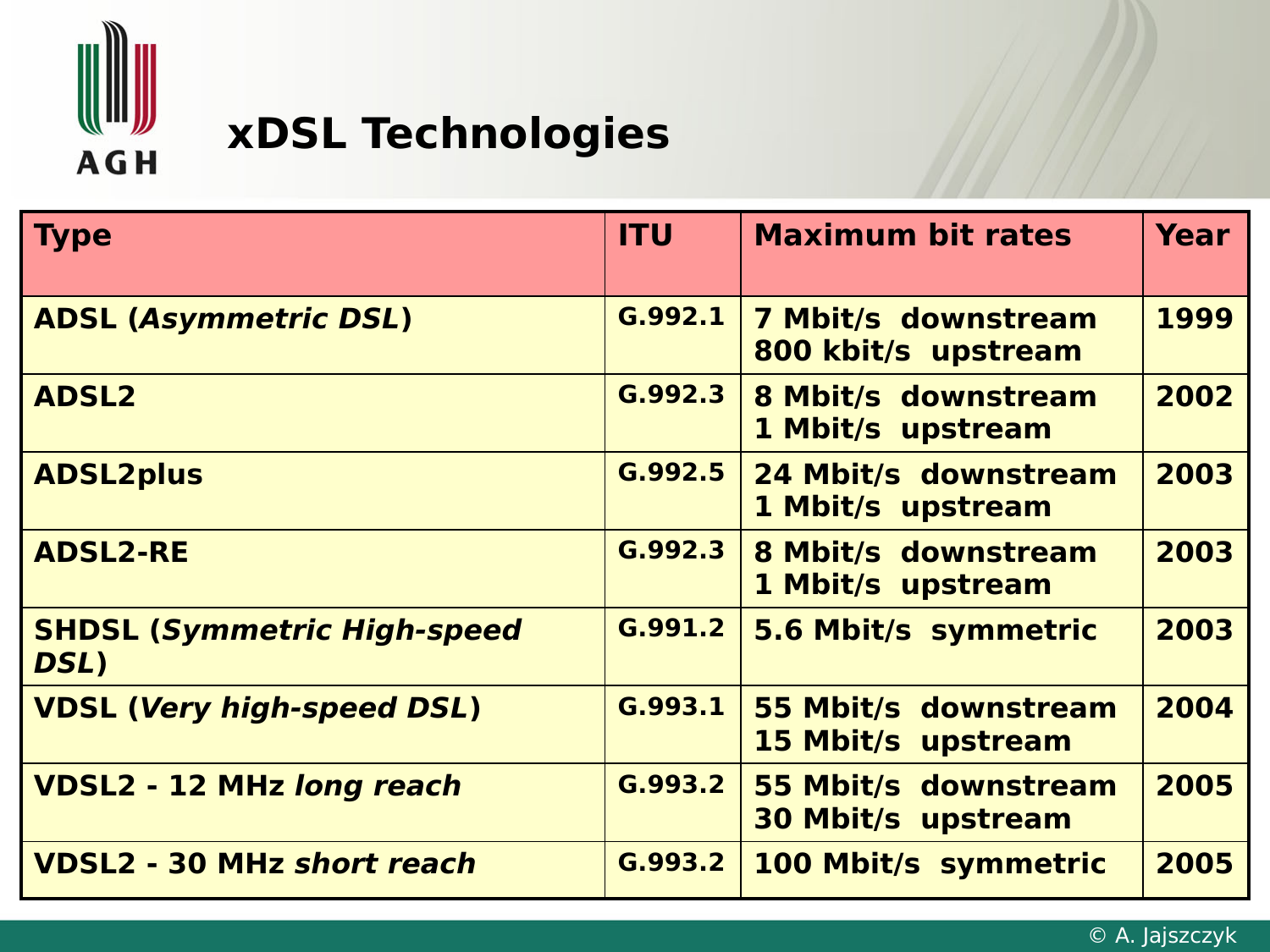

# xDSL Technologies
| Type | ITU | Maximum bit rates | Year |
| --- | --- | --- | --- |
| ADSL (Asymmetric DSL) | G.992.1 | 7 Mbit/s downstream 800 kbit/s upstream | 1999 |
| ADSL2 | G.992.3 | 8 Mbit/s downstream 1 Mbit/s upstream | 2002 |
| ADSL2plus | G.992.5 | 24 Mbit/s downstream 1 Mbit/s upstream | 2003 |
| ADSL2-RE | G.992.3 | 8 Mbit/s downstream 1 Mbit/s upstream | 2003 |
| SHDSL (Symmetric High-speed DSL) | G.991.2 | 5.6 Mbit/s symmetric | 2003 |
| VDSL (Very high-speed DSL) | G.993.1 | 55 Mbit/s downstream 15 Mbit/s upstream | 2004 |
| VDSL2 - 12 MHz long reach | G.993.2 | 55 Mbit/s downstream 30 Mbit/s upstream | 2005 |
| VDSL2 - 30 MHz short reach | G.993.2 | 100 Mbit/s symmetric | 2005 |